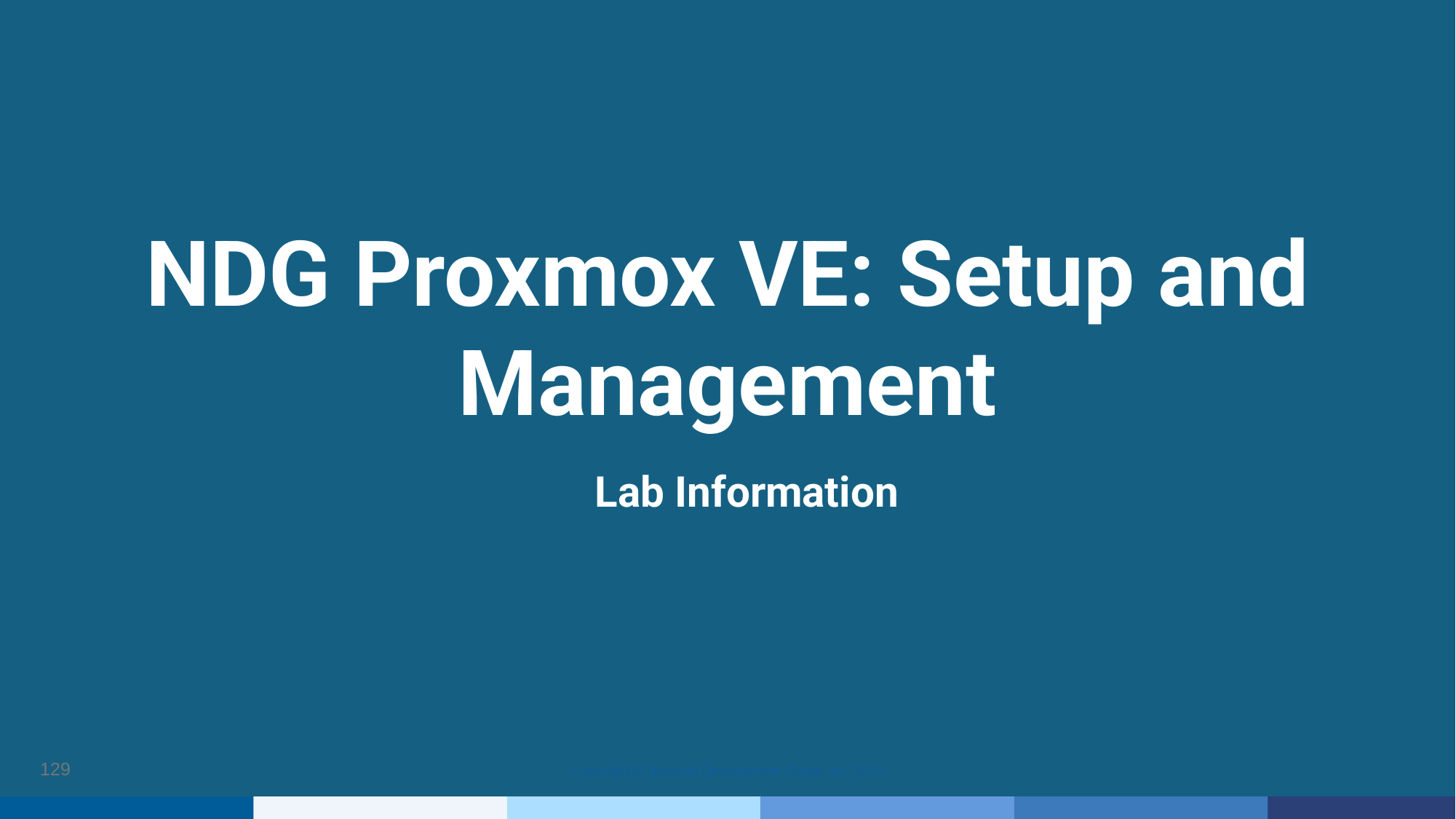

# NDG Proxmox VE: Setup and Management
Lab Information